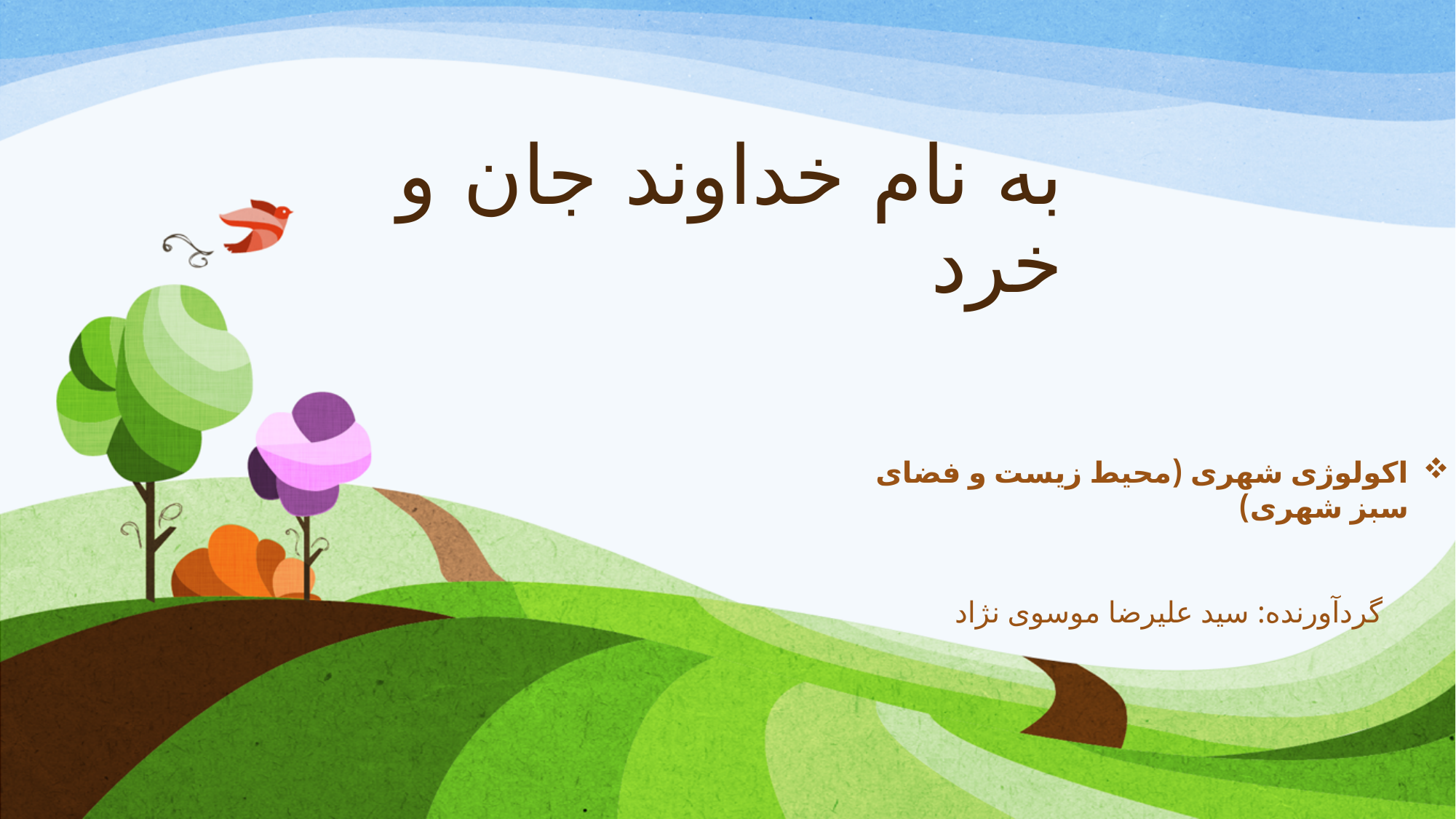

# به نام خداوند جان و خرد
اکولوژی شهری (محیط زیست و فضای سبز شهری)

        گردآورنده: سید علیرضا موسوی نژاد